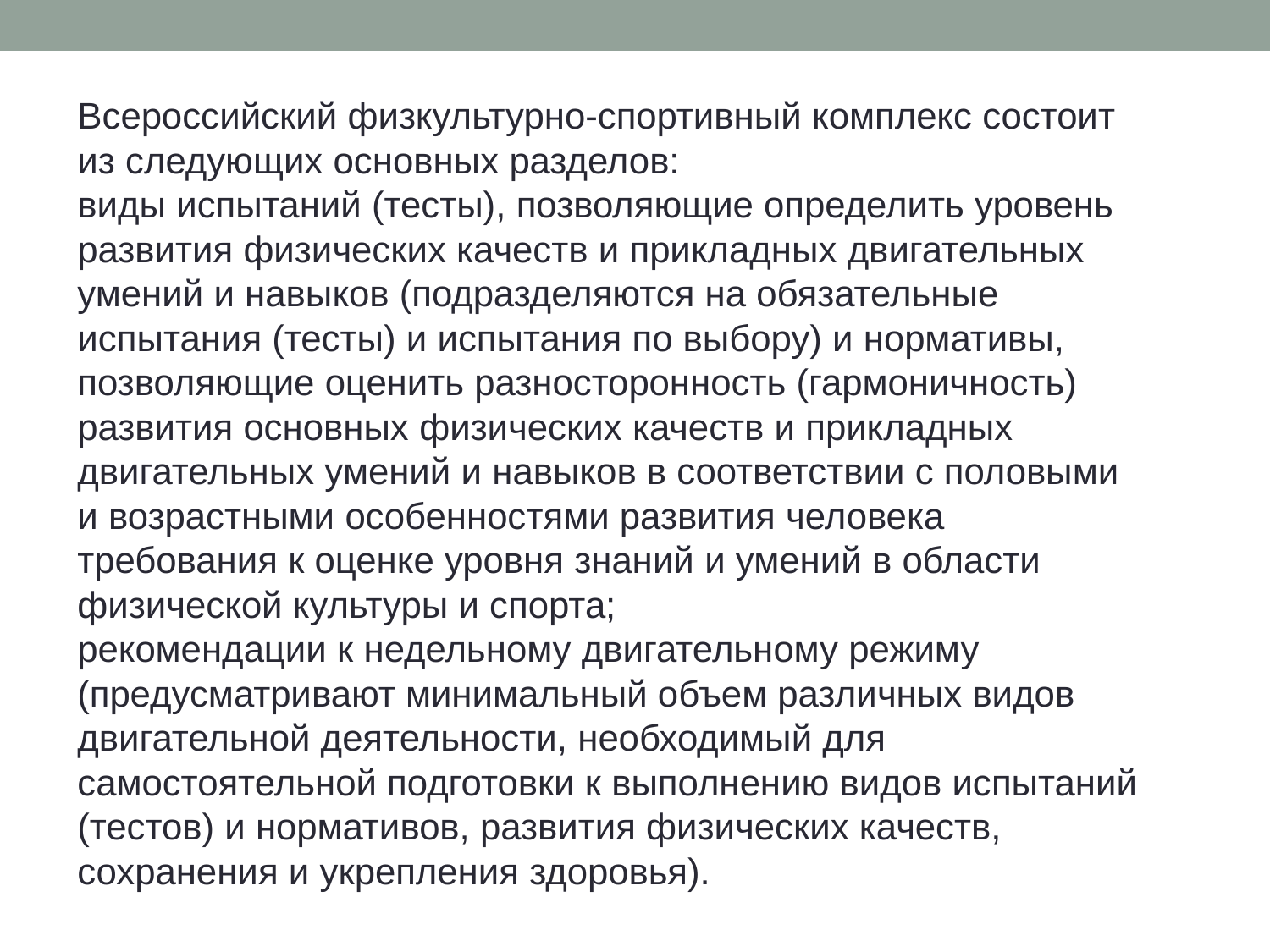

Всероссийский физкультурно-спортивный комплекс состоит из следующих основных разделов:
виды испытаний (тесты), позволяющие определить уровень развития физических качеств и прикладных двигательных умений и навыков (подразделяются на обязательные испытания (тесты) и испытания по выбору) и нормативы, позволяющие оценить разносторонность (гармоничность) развития основных физических качеств и прикладных двигательных умений и навыков в соответствии с половыми и возрастными особенностями развития человека
требования к оценке уровня знаний и умений в области физической культуры и спорта;
рекомендации к недельному двигательному режиму (предусматривают минимальный объем различных видов двигательной деятельности, необходимый для самостоятельной подготовки к выполнению видов испытаний (тестов) и нормативов, развития физических качеств, сохранения и укрепления здоровья).